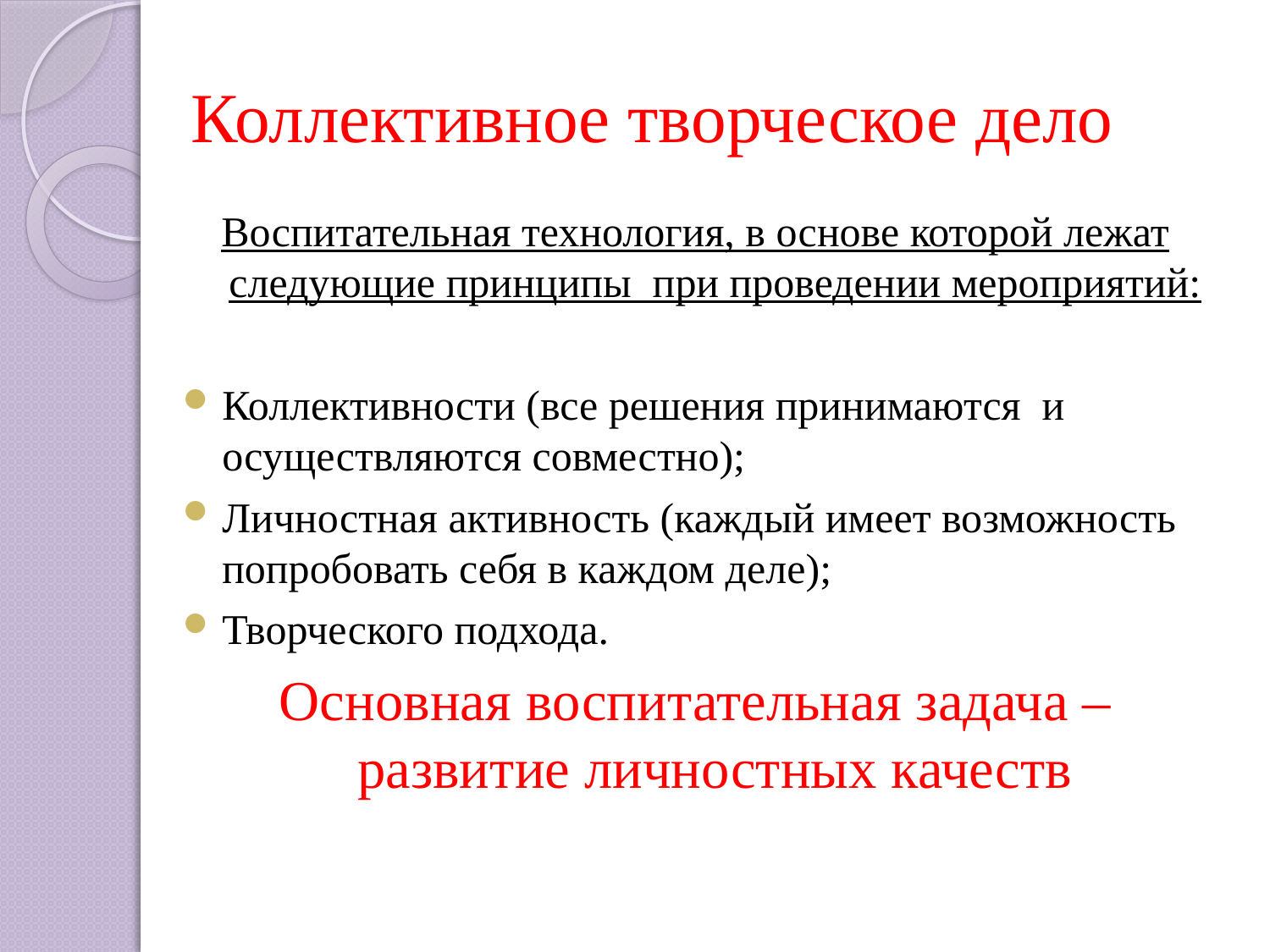

# Коллективное творческое дело
Воспитательная технология, в основе которой лежат следующие принципы  при проведении мероприятий:

Коллективности (все решения принимаются  и осуществляются совместно);
Личностная активность (каждый имеет возможность попробовать себя в каждом деле);
Творческого подхода.
Основная воспитательная задача – развитие личностных качеств